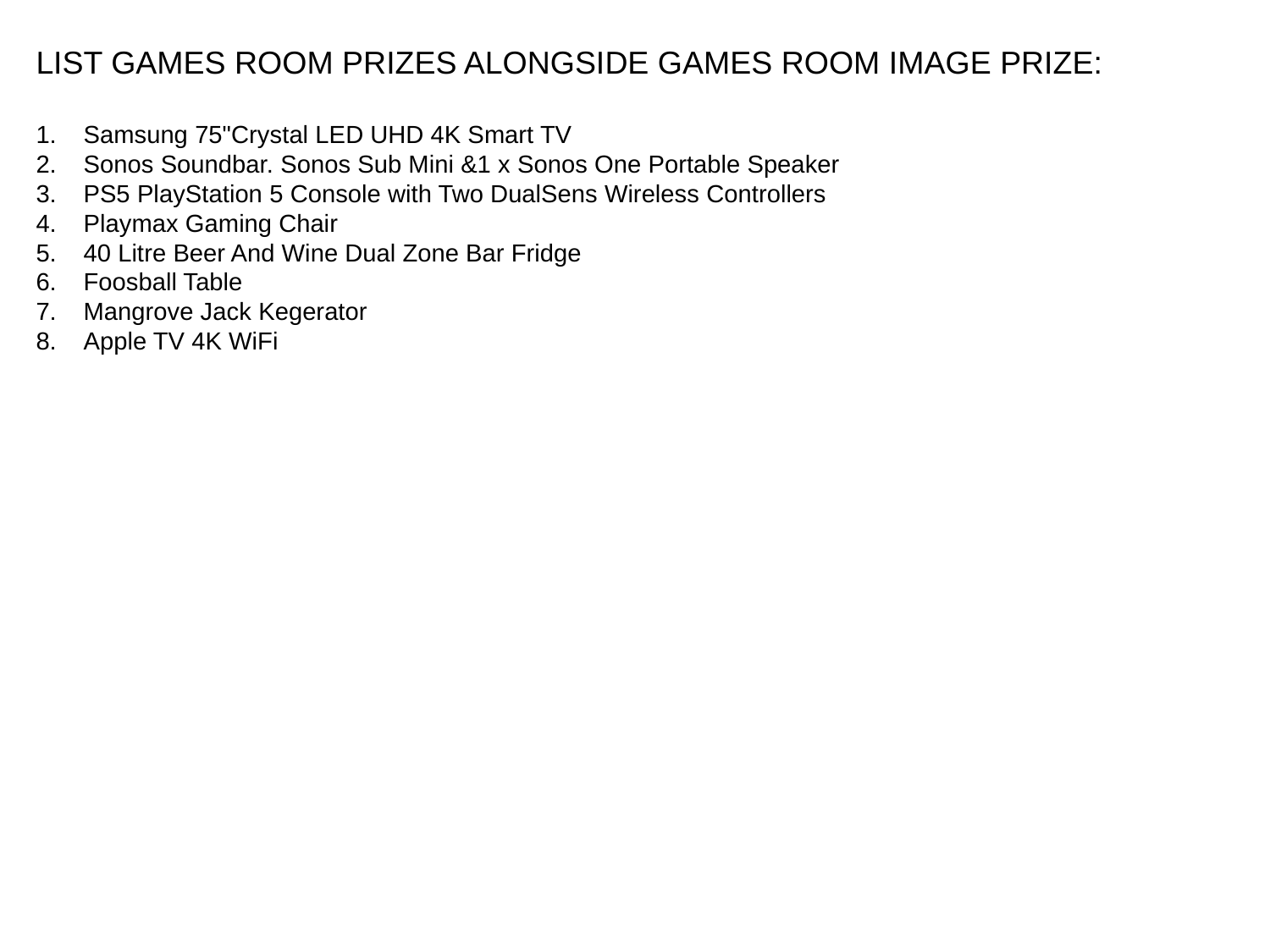

LIST GAMES ROOM PRIZES ALONGSIDE GAMES ROOM IMAGE PRIZE:

Samsung 75"Crystal LED UHD 4K Smart TV
Sonos Soundbar. Sonos Sub Mini &1 x Sonos One Portable Speaker
PS5 PlayStation 5 Console with Two DualSens Wireless Controllers
Playmax Gaming Chair
40 Litre Beer And Wine Dual Zone Bar Fridge
Foosball Table
Mangrove Jack Kegerator
Apple TV 4K WiFi